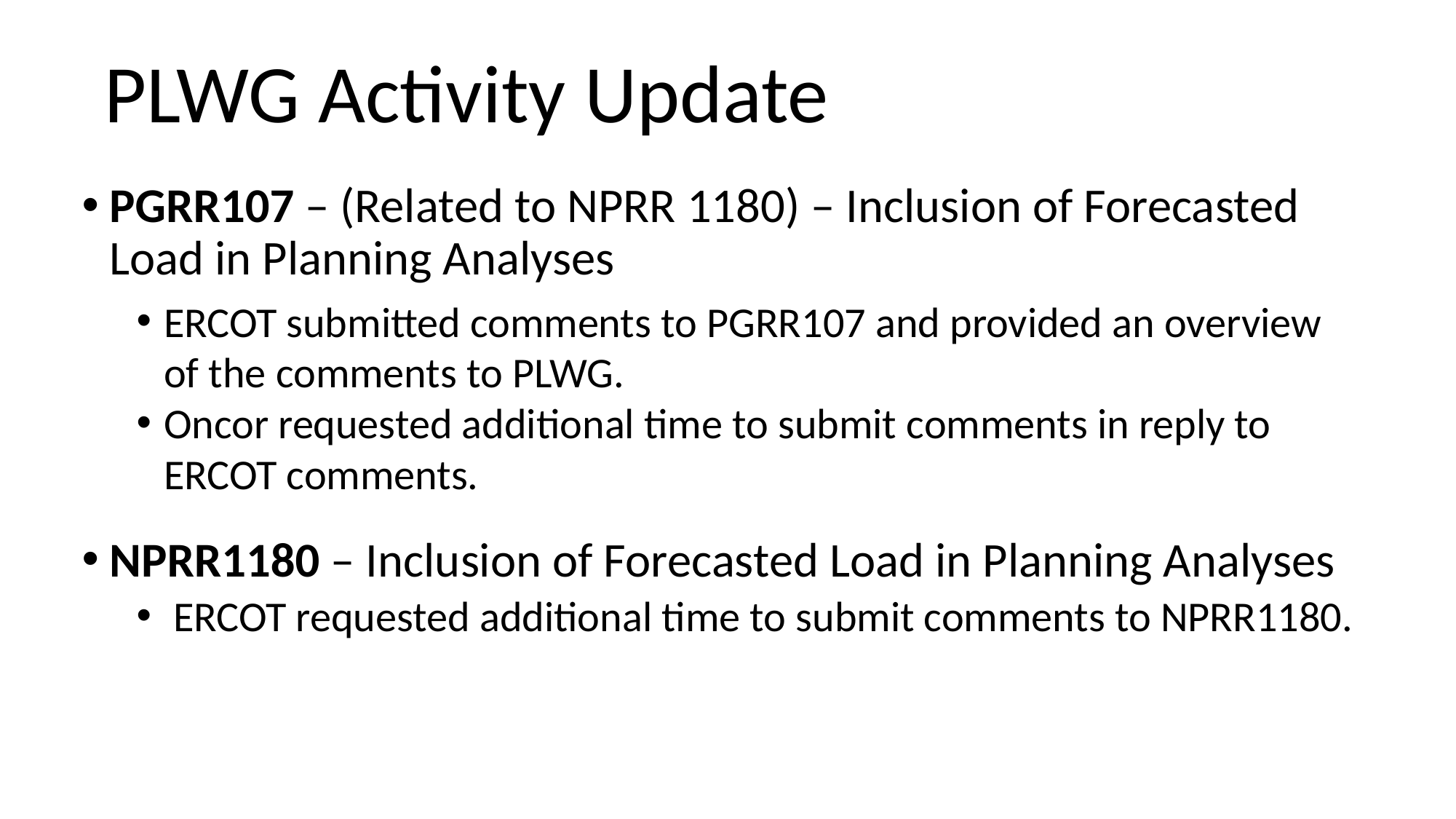

# PLWG Activity Update
PGRR107 – (Related to NPRR 1180) – Inclusion of Forecasted Load in Planning Analyses
ERCOT submitted comments to PGRR107 and provided an overview of the comments to PLWG.
Oncor requested additional time to submit comments in reply to ERCOT comments.
NPRR1180 – Inclusion of Forecasted Load in Planning Analyses
 ERCOT requested additional time to submit comments to NPRR1180.